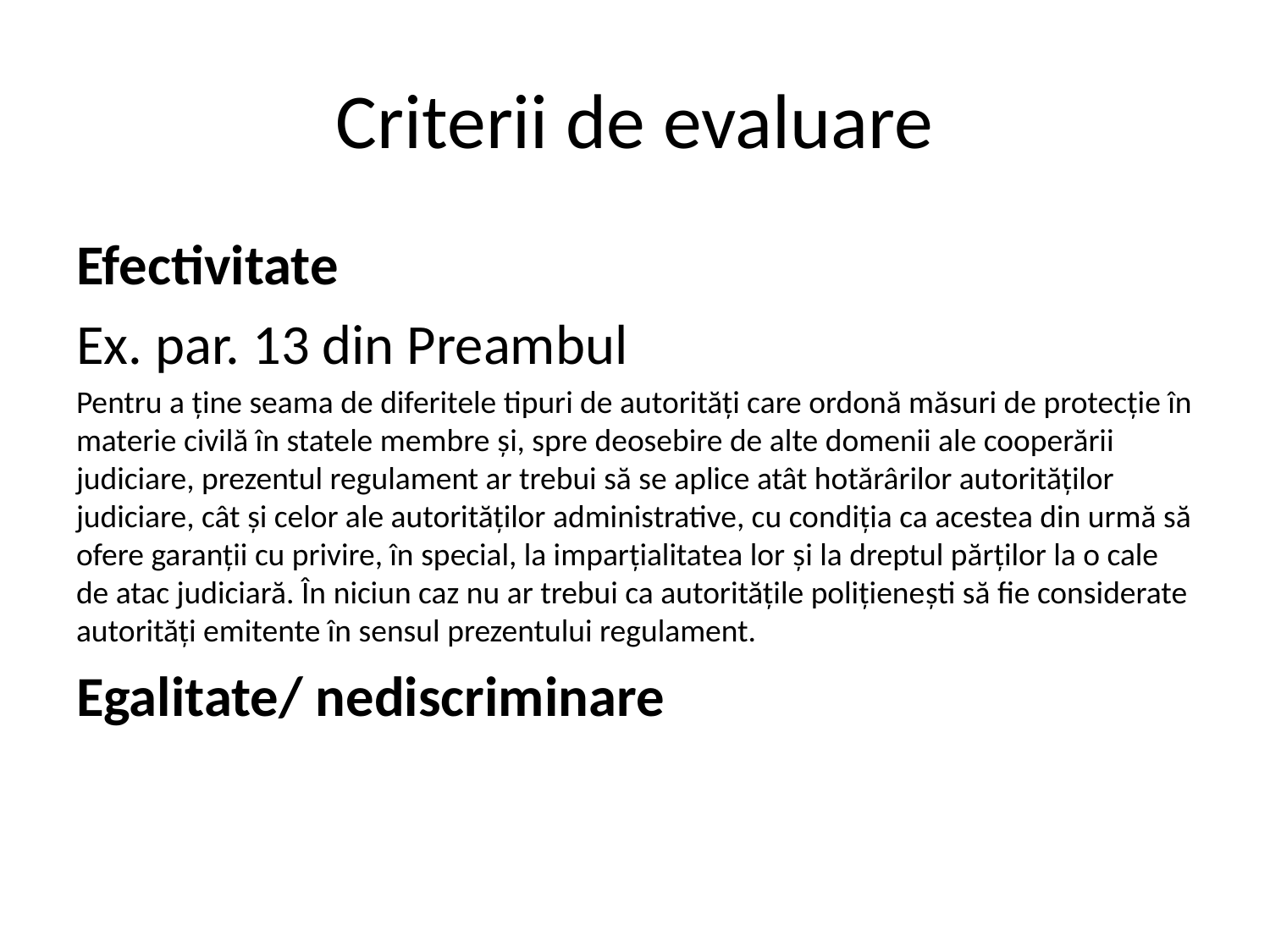

# Criterii de evaluare
Efectivitate
Ex. par. 13 din Preambul
Pentru a ține seama de diferitele tipuri de autorități care ordonă măsuri de protecție în materie civilă în statele membre și, spre deosebire de alte domenii ale cooperării judiciare, prezentul regulament ar trebui să se aplice atât hotărârilor autorităților judiciare, cât și celor ale autorităților administrative, cu condiția ca acestea din urmă să ofere garanții cu privire, în special, la imparțialitatea lor și la dreptul părților la o cale de atac judiciară. În niciun caz nu ar trebui ca autoritățile polițienești să fie considerate autorități emitente în sensul prezentului regulament.
Egalitate/ nediscriminare